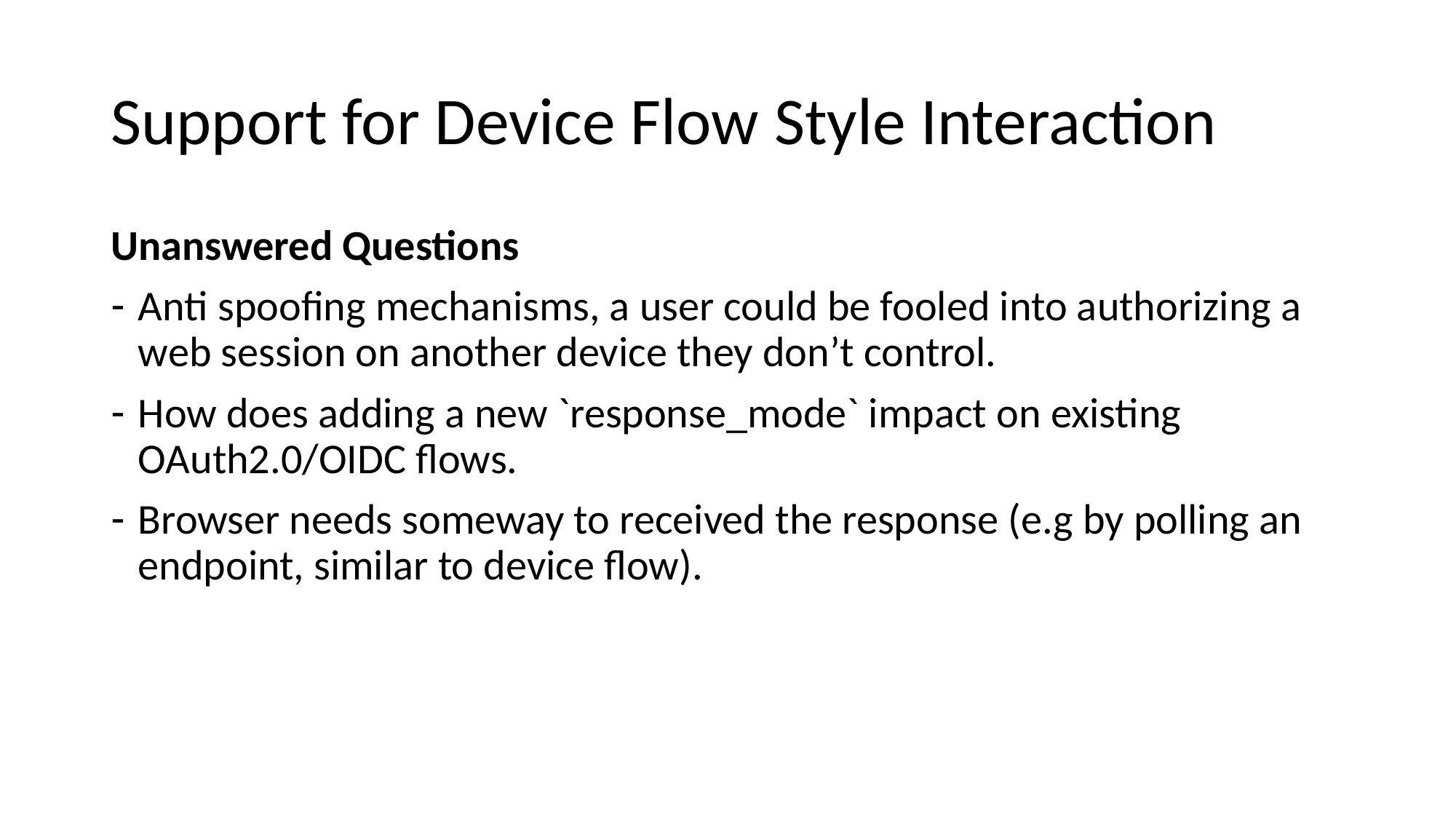

# Support for Device Flow Style Interaction
Unanswered Questions
Anti spoofing mechanisms, a user could be fooled into authorizing a web session on another device they don’t control.
How does adding a new `response_mode` impact on existing OAuth2.0/OIDC flows.
Browser needs someway to received the response (e.g by polling an endpoint, similar to device flow).